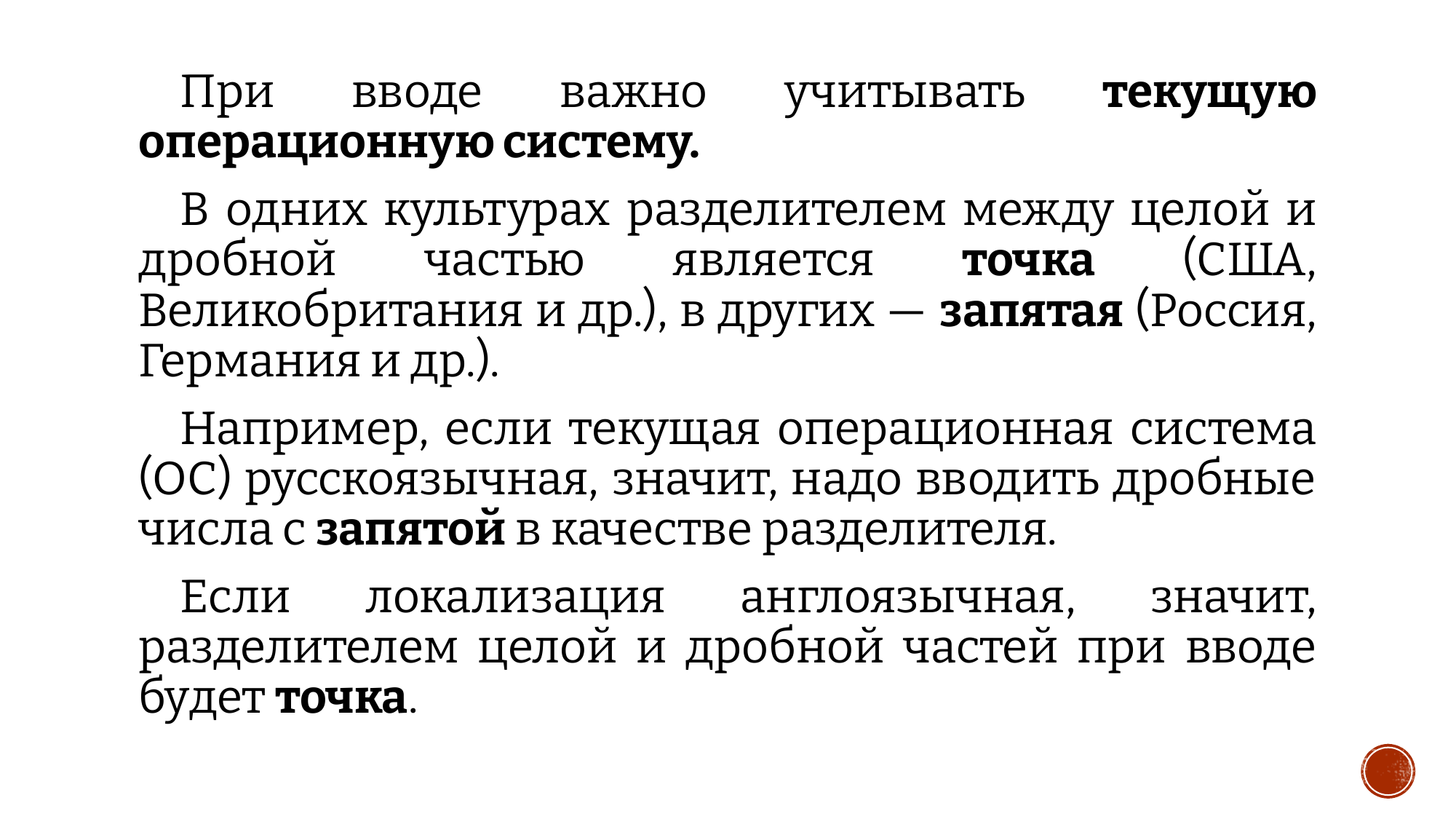

При вводе важно учитывать текущую операционную систему.
В одних культурах разделителем между целой и дробной частью является точка (США, Великобритания и др.), в других — запятая (Россия, Германия и др.).
Например, если текущая операционная система (ОС) русскоязычная, значит, надо вводить дробные числа с запятой в качестве разделителя.
Если локализация англоязычная, значит, разделителем целой и дробной частей при вводе будет точка.